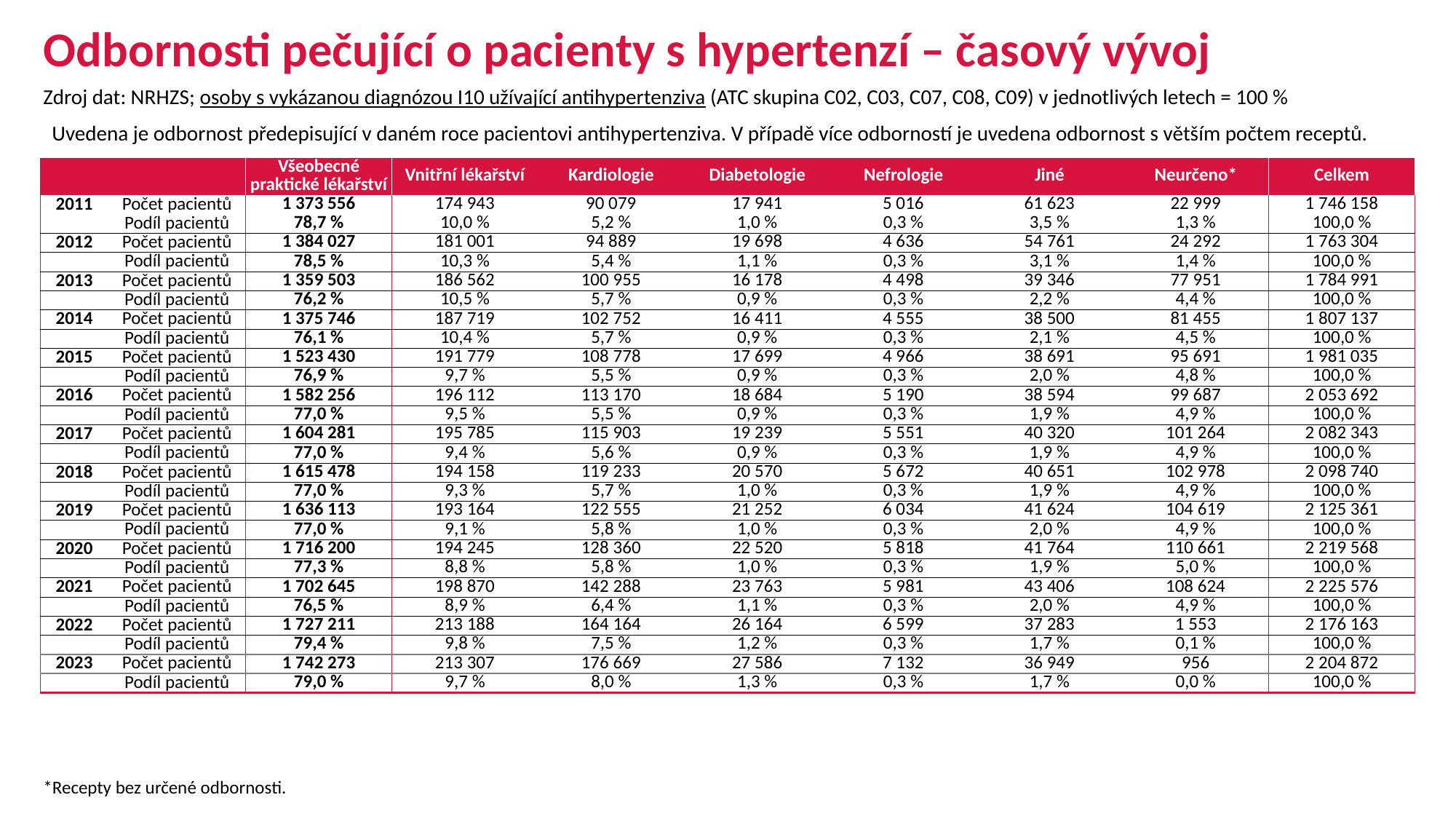

# Odbornosti pečující o pacienty s hypertenzí – časový vývoj
Zdroj dat: NRHZS; osoby s vykázanou diagnózou I10 užívající antihypertenziva (ATC skupina C02, C03, C07, C08, C09) v jednotlivých letech = 100 %
Uvedena je odbornost předepisující v daném roce pacientovi antihypertenziva. V případě více odborností je uvedena odbornost s větším počtem receptů.
|  |  | Všeobecné praktické lékařství | Vnitřní lékařství | Kardiologie | Diabetologie | Nefrologie | Jiné | Neurčeno\* | Celkem |
| --- | --- | --- | --- | --- | --- | --- | --- | --- | --- |
| 2011 | Počet pacientů | 1 373 556 | 174 943 | 90 079 | 17 941 | 5 016 | 61 623 | 22 999 | 1 746 158 |
|  | Podíl pacientů | 78,7 % | 10,0 % | 5,2 % | 1,0 % | 0,3 % | 3,5 % | 1,3 % | 100,0 % |
| 2012 | Počet pacientů | 1 384 027 | 181 001 | 94 889 | 19 698 | 4 636 | 54 761 | 24 292 | 1 763 304 |
|  | Podíl pacientů | 78,5 % | 10,3 % | 5,4 % | 1,1 % | 0,3 % | 3,1 % | 1,4 % | 100,0 % |
| 2013 | Počet pacientů | 1 359 503 | 186 562 | 100 955 | 16 178 | 4 498 | 39 346 | 77 951 | 1 784 991 |
|  | Podíl pacientů | 76,2 % | 10,5 % | 5,7 % | 0,9 % | 0,3 % | 2,2 % | 4,4 % | 100,0 % |
| 2014 | Počet pacientů | 1 375 746 | 187 719 | 102 752 | 16 411 | 4 555 | 38 500 | 81 455 | 1 807 137 |
|  | Podíl pacientů | 76,1 % | 10,4 % | 5,7 % | 0,9 % | 0,3 % | 2,1 % | 4,5 % | 100,0 % |
| 2015 | Počet pacientů | 1 523 430 | 191 779 | 108 778 | 17 699 | 4 966 | 38 691 | 95 691 | 1 981 035 |
|  | Podíl pacientů | 76,9 % | 9,7 % | 5,5 % | 0,9 % | 0,3 % | 2,0 % | 4,8 % | 100,0 % |
| 2016 | Počet pacientů | 1 582 256 | 196 112 | 113 170 | 18 684 | 5 190 | 38 594 | 99 687 | 2 053 692 |
|  | Podíl pacientů | 77,0 % | 9,5 % | 5,5 % | 0,9 % | 0,3 % | 1,9 % | 4,9 % | 100,0 % |
| 2017 | Počet pacientů | 1 604 281 | 195 785 | 115 903 | 19 239 | 5 551 | 40 320 | 101 264 | 2 082 343 |
|  | Podíl pacientů | 77,0 % | 9,4 % | 5,6 % | 0,9 % | 0,3 % | 1,9 % | 4,9 % | 100,0 % |
| 2018 | Počet pacientů | 1 615 478 | 194 158 | 119 233 | 20 570 | 5 672 | 40 651 | 102 978 | 2 098 740 |
|  | Podíl pacientů | 77,0 % | 9,3 % | 5,7 % | 1,0 % | 0,3 % | 1,9 % | 4,9 % | 100,0 % |
| 2019 | Počet pacientů | 1 636 113 | 193 164 | 122 555 | 21 252 | 6 034 | 41 624 | 104 619 | 2 125 361 |
|  | Podíl pacientů | 77,0 % | 9,1 % | 5,8 % | 1,0 % | 0,3 % | 2,0 % | 4,9 % | 100,0 % |
| 2020 | Počet pacientů | 1 716 200 | 194 245 | 128 360 | 22 520 | 5 818 | 41 764 | 110 661 | 2 219 568 |
|  | Podíl pacientů | 77,3 % | 8,8 % | 5,8 % | 1,0 % | 0,3 % | 1,9 % | 5,0 % | 100,0 % |
| 2021 | Počet pacientů | 1 702 645 | 198 870 | 142 288 | 23 763 | 5 981 | 43 406 | 108 624 | 2 225 576 |
|  | Podíl pacientů | 76,5 % | 8,9 % | 6,4 % | 1,1 % | 0,3 % | 2,0 % | 4,9 % | 100,0 % |
| 2022 | Počet pacientů | 1 727 211 | 213 188 | 164 164 | 26 164 | 6 599 | 37 283 | 1 553 | 2 176 163 |
|  | Podíl pacientů | 79,4 % | 9,8 % | 7,5 % | 1,2 % | 0,3 % | 1,7 % | 0,1 % | 100,0 % |
| 2023 | Počet pacientů | 1 742 273 | 213 307 | 176 669 | 27 586 | 7 132 | 36 949 | 956 | 2 204 872 |
|  | Podíl pacientů | 79,0 % | 9,7 % | 8,0 % | 1,3 % | 0,3 % | 1,7 % | 0,0 % | 100,0 % |
*Recepty bez určené odbornosti.